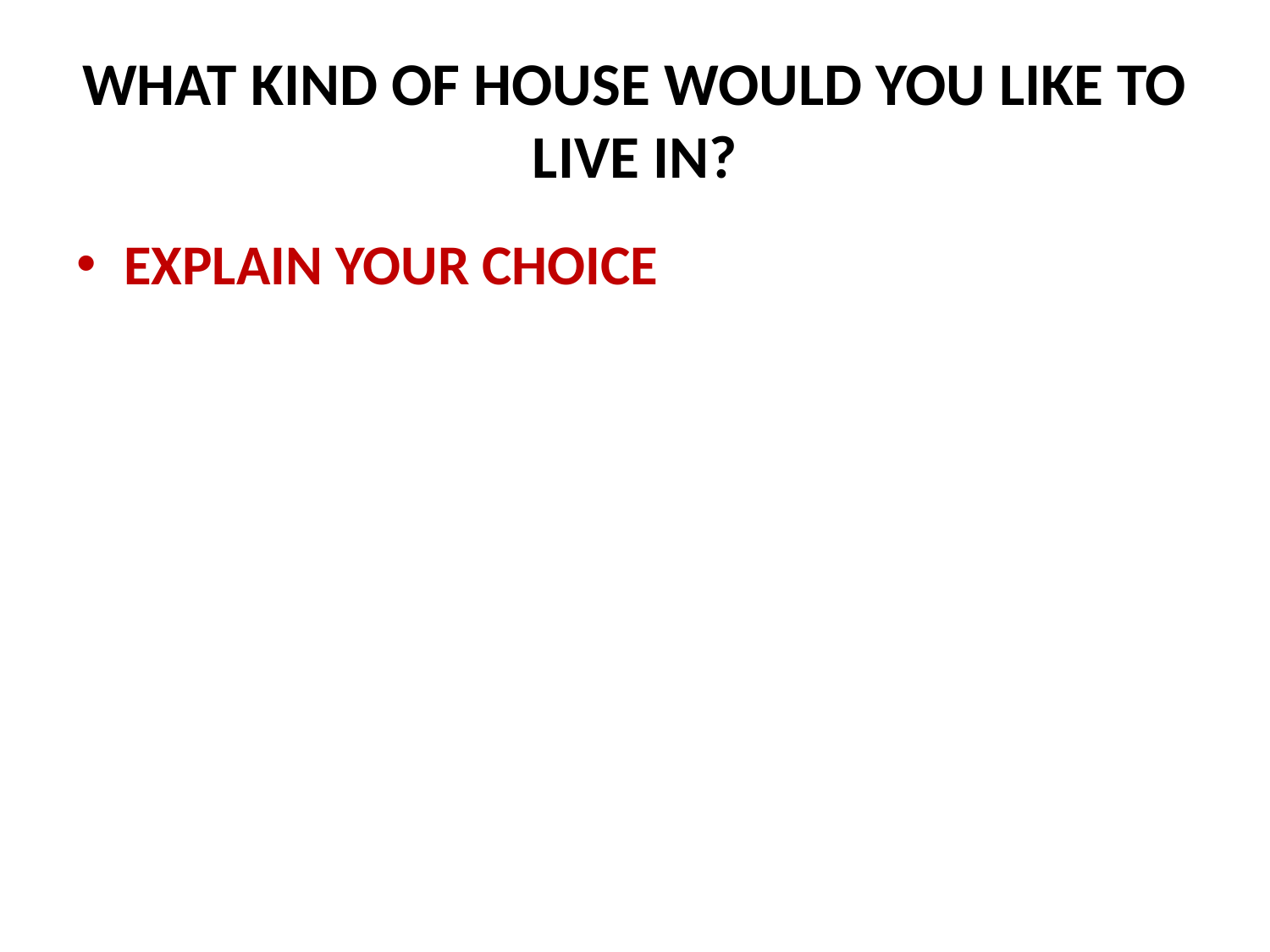

# WHAT KIND OF HOUSE WOULD YOU LIKE TO LIVE IN?
EXPLAIN YOUR CHOICE